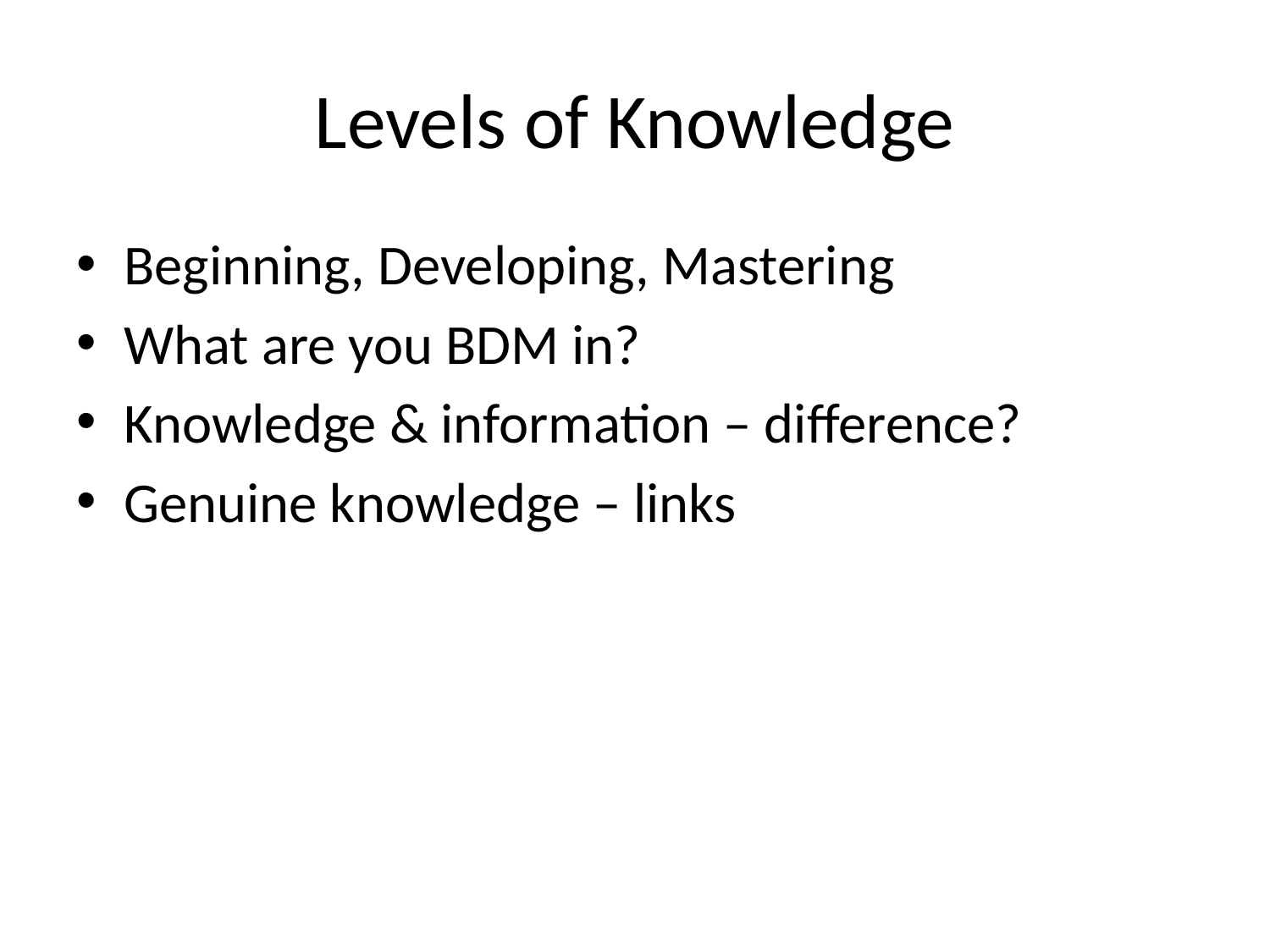

# Levels of Knowledge
Beginning, Developing, Mastering
What are you BDM in?
Knowledge & information – difference?
Genuine knowledge – links